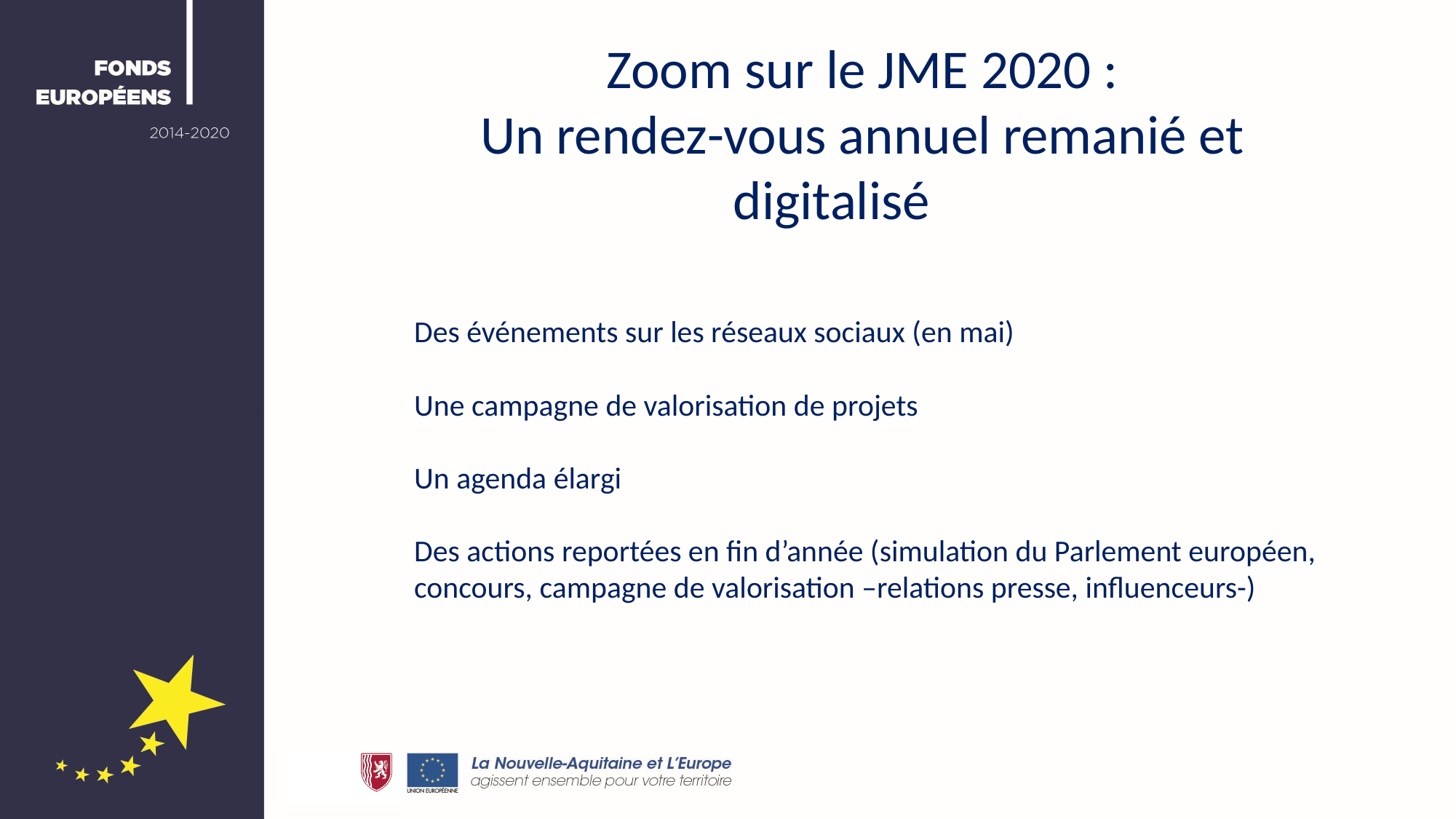

Zoom sur le JME 2020 :
Un rendez-vous annuel remanié et digitalisé
Des événements sur les réseaux sociaux (en mai)

Une campagne de valorisation de projets

Un agenda élargi

Des actions reportées en fin d’année (simulation du Parlement européen, concours, campagne de valorisation –relations presse, influenceurs-)